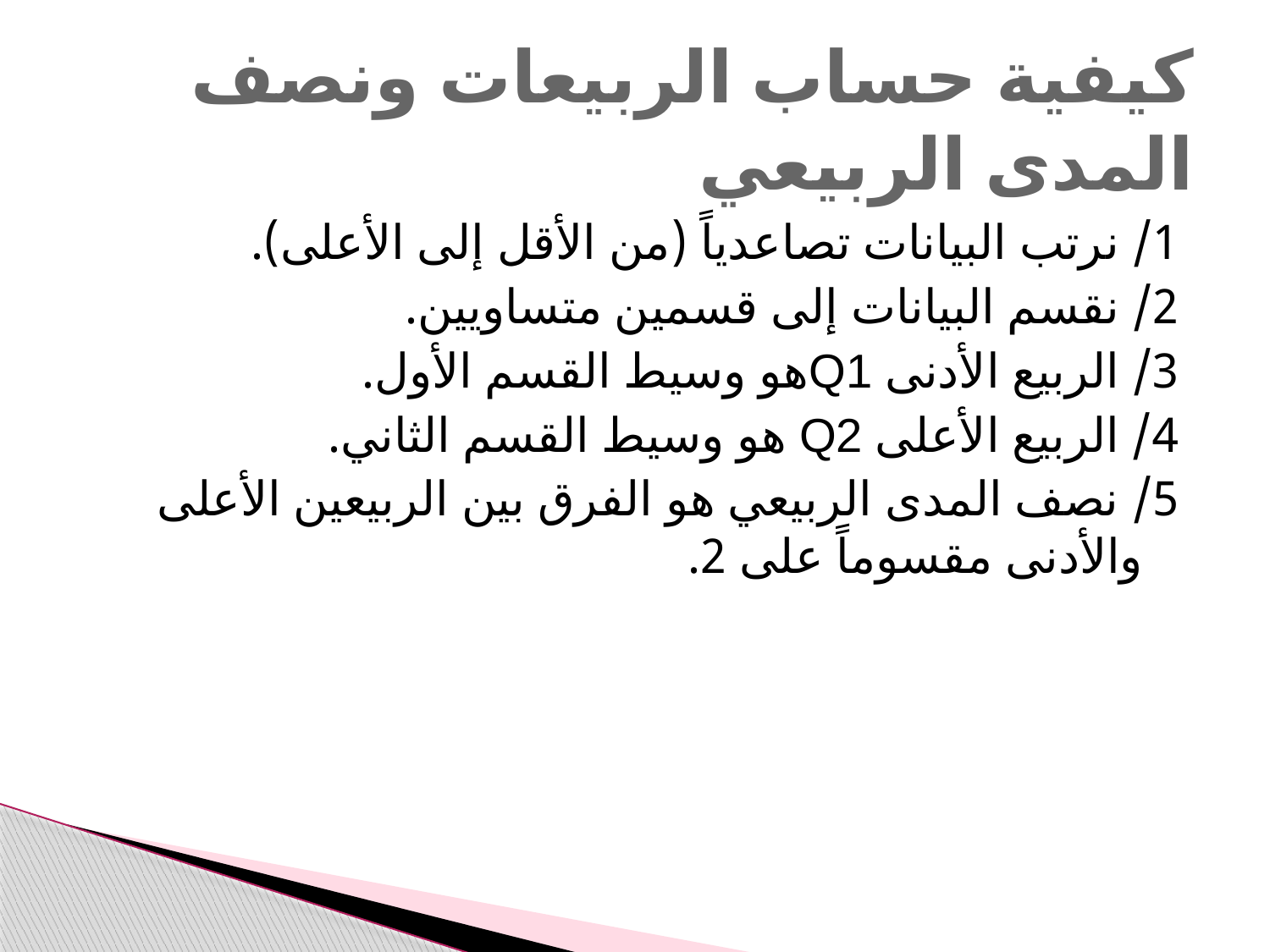

# كيفية حساب الربيعات ونصف المدى الربيعي
1/ نرتب البيانات تصاعدياً (من الأقل إلى الأعلى).
2/ نقسم البيانات إلى قسمين متساويين.
3/ الربيع الأدنى Q1هو وسيط القسم الأول.
4/ الربيع الأعلى Q2 هو وسيط القسم الثاني.
5/ نصف المدى الربيعي هو الفرق بين الربيعين الأعلى والأدنى مقسوماً على 2.